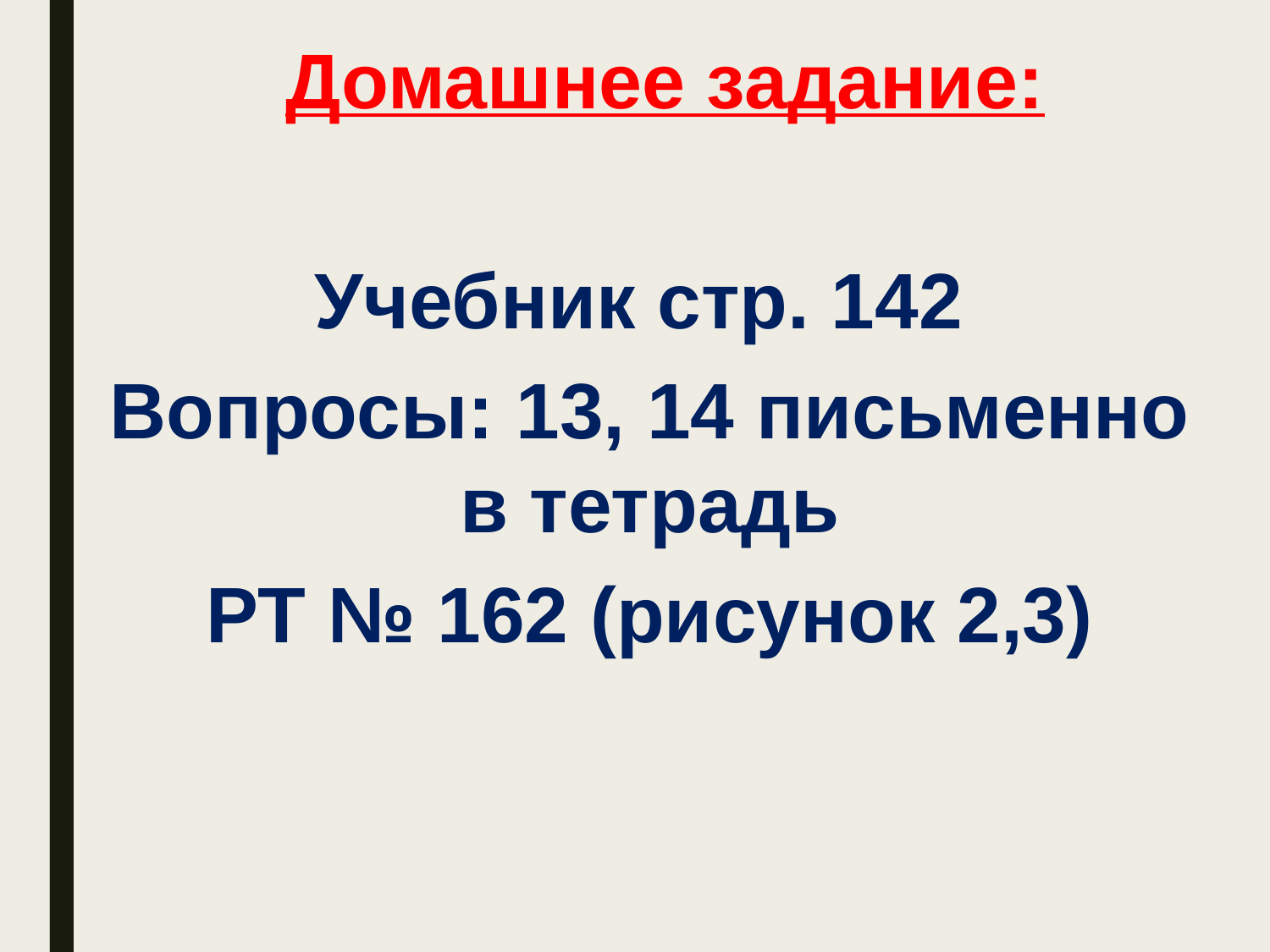

# Домашнее задание:
Учебник стр. 142
Вопросы: 13, 14 письменно в тетрадь
РТ № 162 (рисунок 2,3)